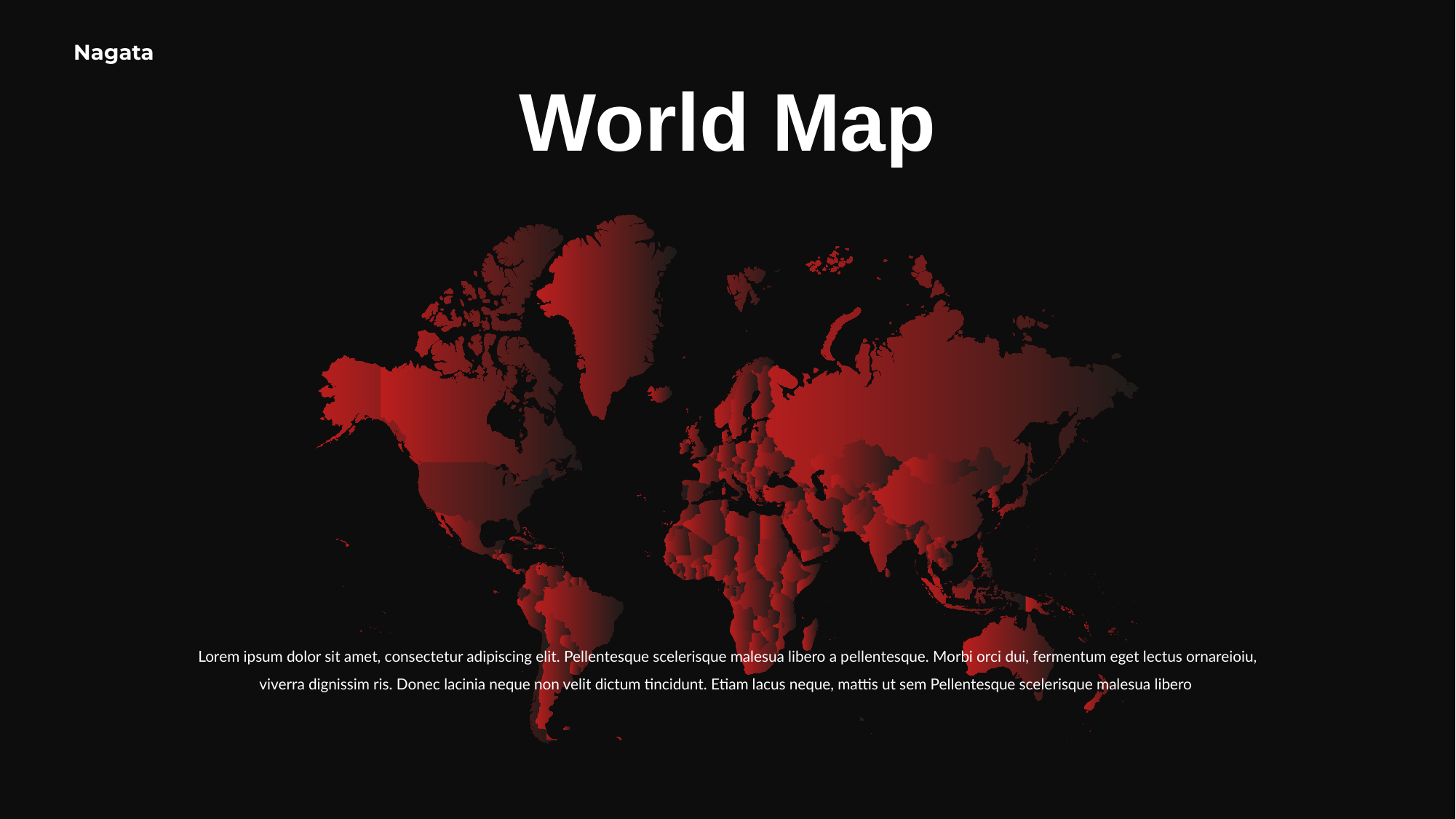

Nagata
World Map

Lorem ipsum dolor sit amet, consectetur adipiscing elit. Pellentesque scelerisque malesua libero a pellentesque. Morbi orci dui, fermentum eget lectus ornareioiu, viverra dignissim ris. Donec lacinia neque non velit dictum tincidunt. Etiam lacus neque, mattis ut sem Pellentesque scelerisque malesua libero